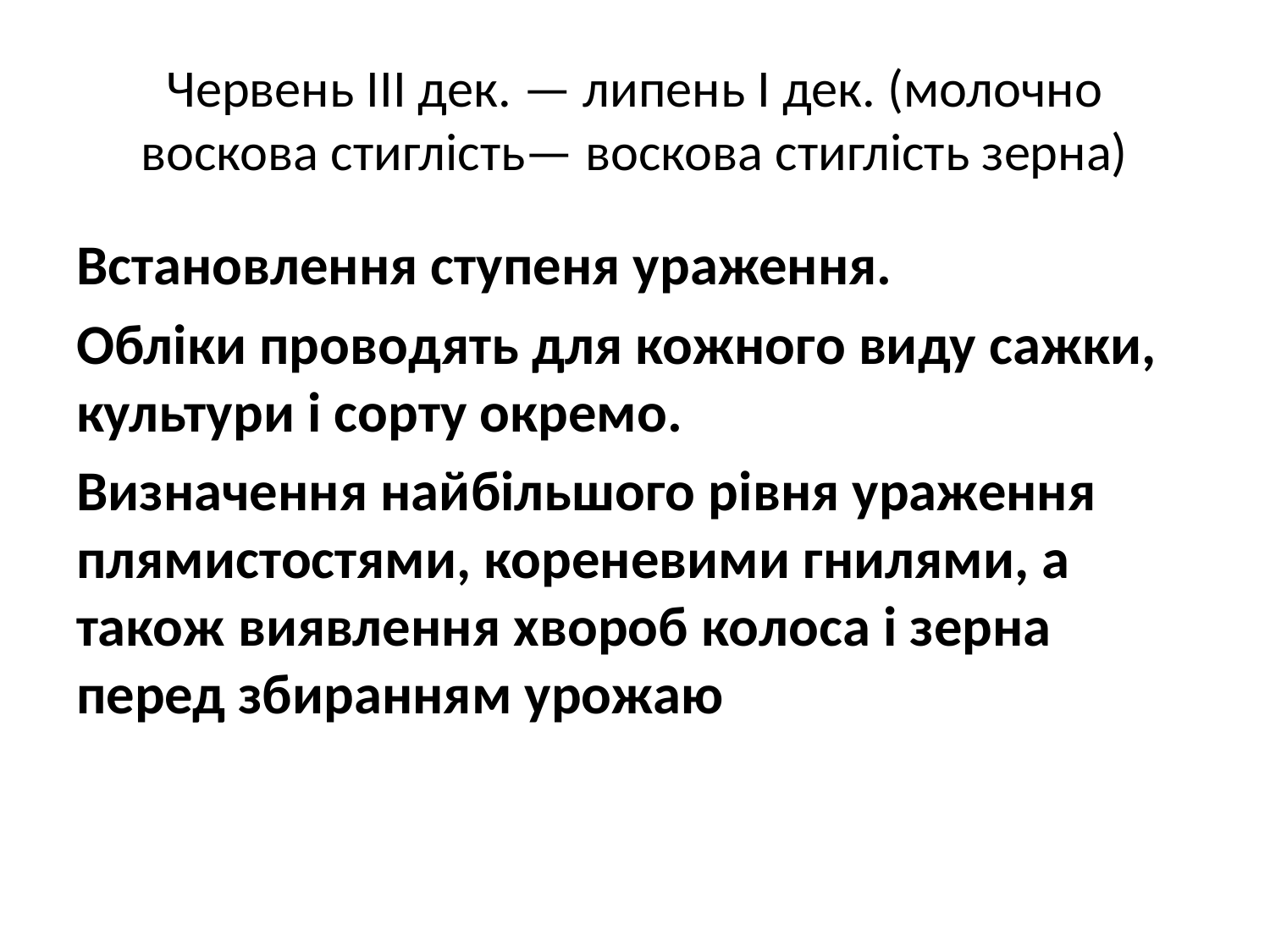

# Червень ІІІ дек. — липень І дек. (молочно воскова стиглість— воскова стиглість зерна)
Встановлення ступеня ураження.
Обліки проводять для кожного виду сажки, культури і сорту окремо.
Визначення найбільшого рівня ураження плямистостями, кореневими гнилями, а також виявлення хвороб колоса і зерна перед збиранням урожаю